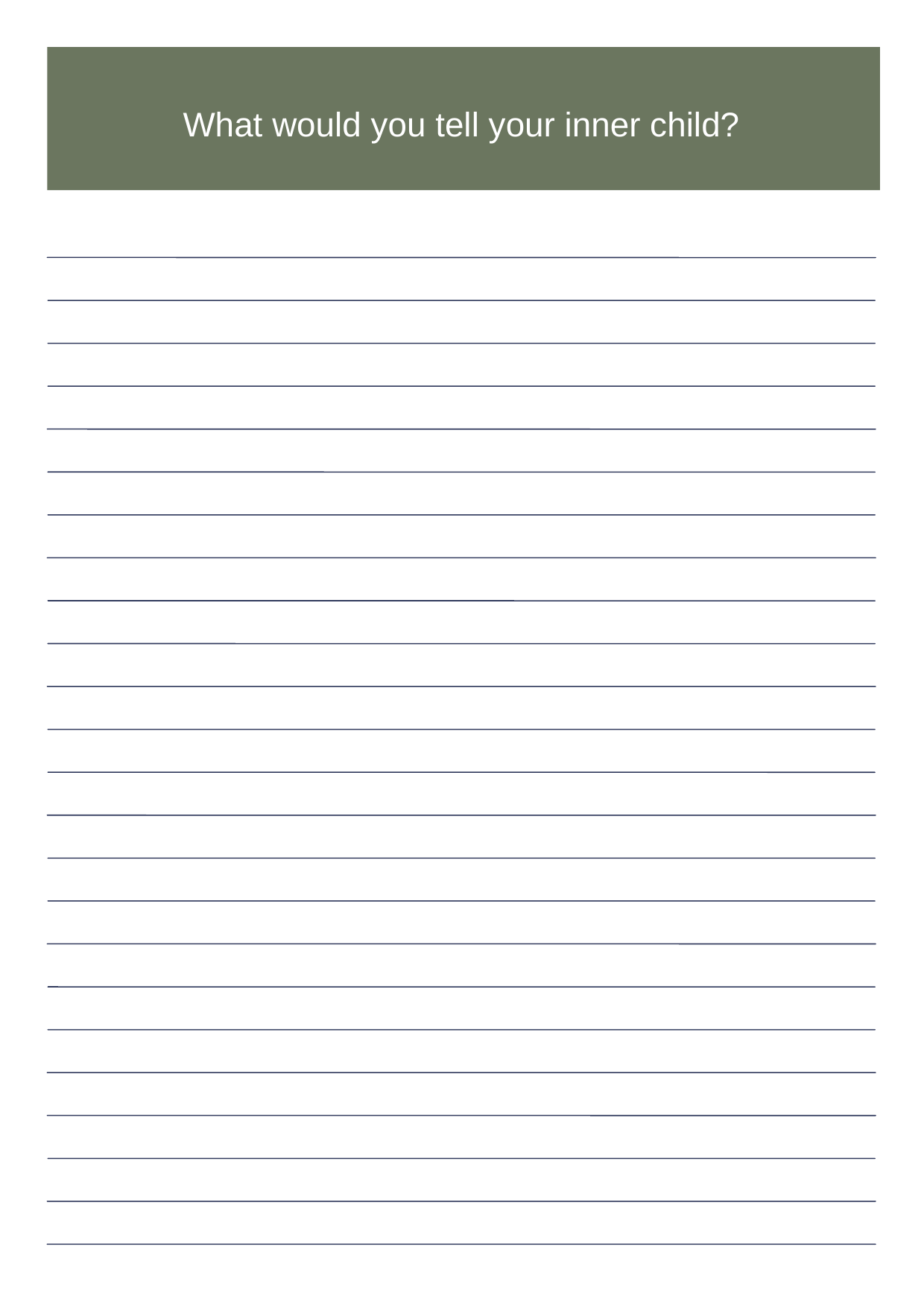

What would you tell your inner child?